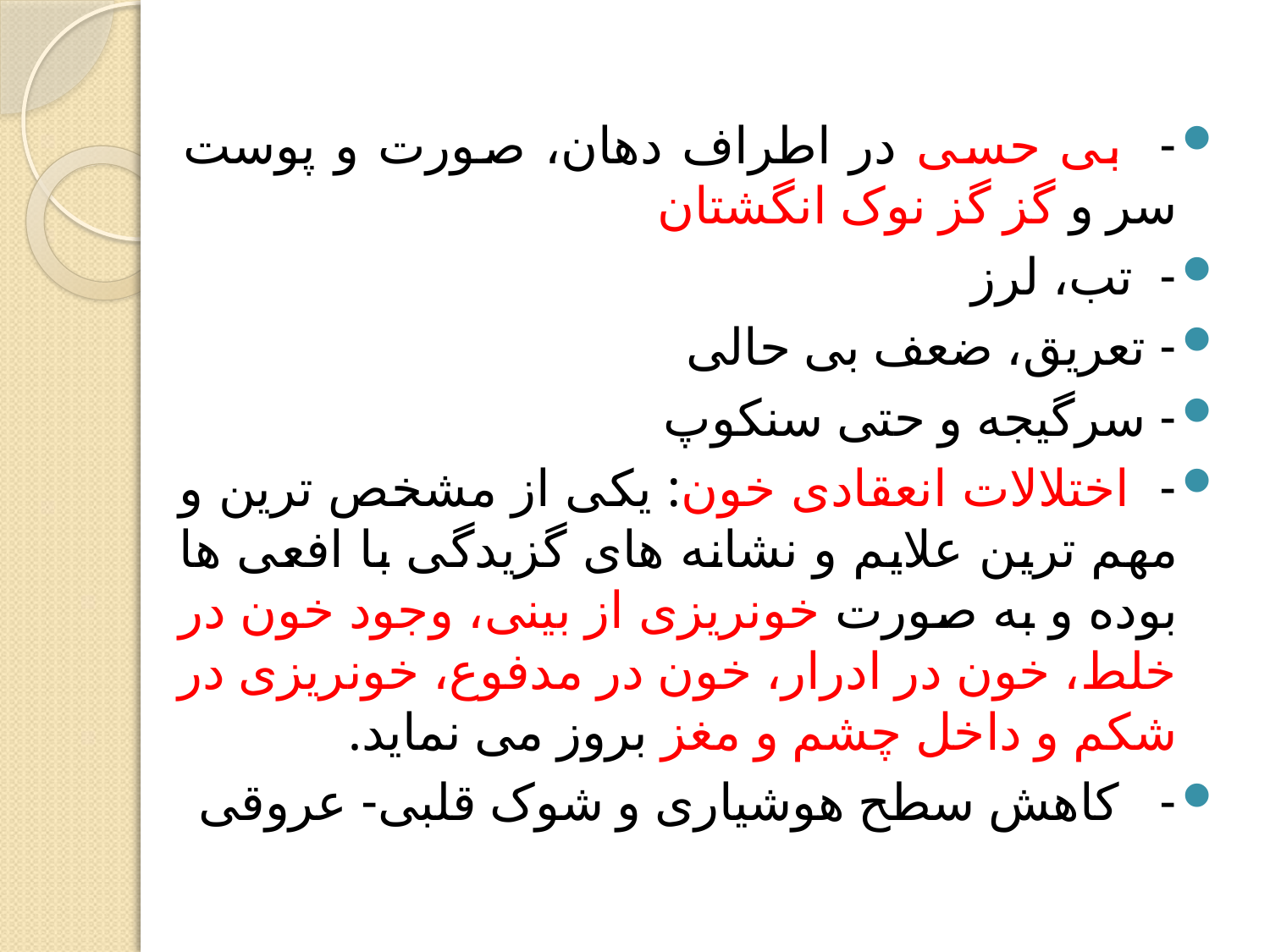

-  بی حسی در اطراف دهان، صورت و پوست سر و گز گز نوک انگشتان
-  تب، لرز
- تعریق، ضعف بی حالی
- سرگیجه و حتی سنکوپ
-  اختلالات انعقادی خون: یکی از مشخص ترین و مهم ترین علایم و نشانه های گزیدگی با افعی ها بوده و به صورت خونریزی از بینی، وجود خون در خلط، خون در ادرار، خون در مدفوع، خونریزی در شکم و داخل چشم و مغز بروز می نماید.
-   کاهش سطح هوشیاری و شوک قلبی- عروقی